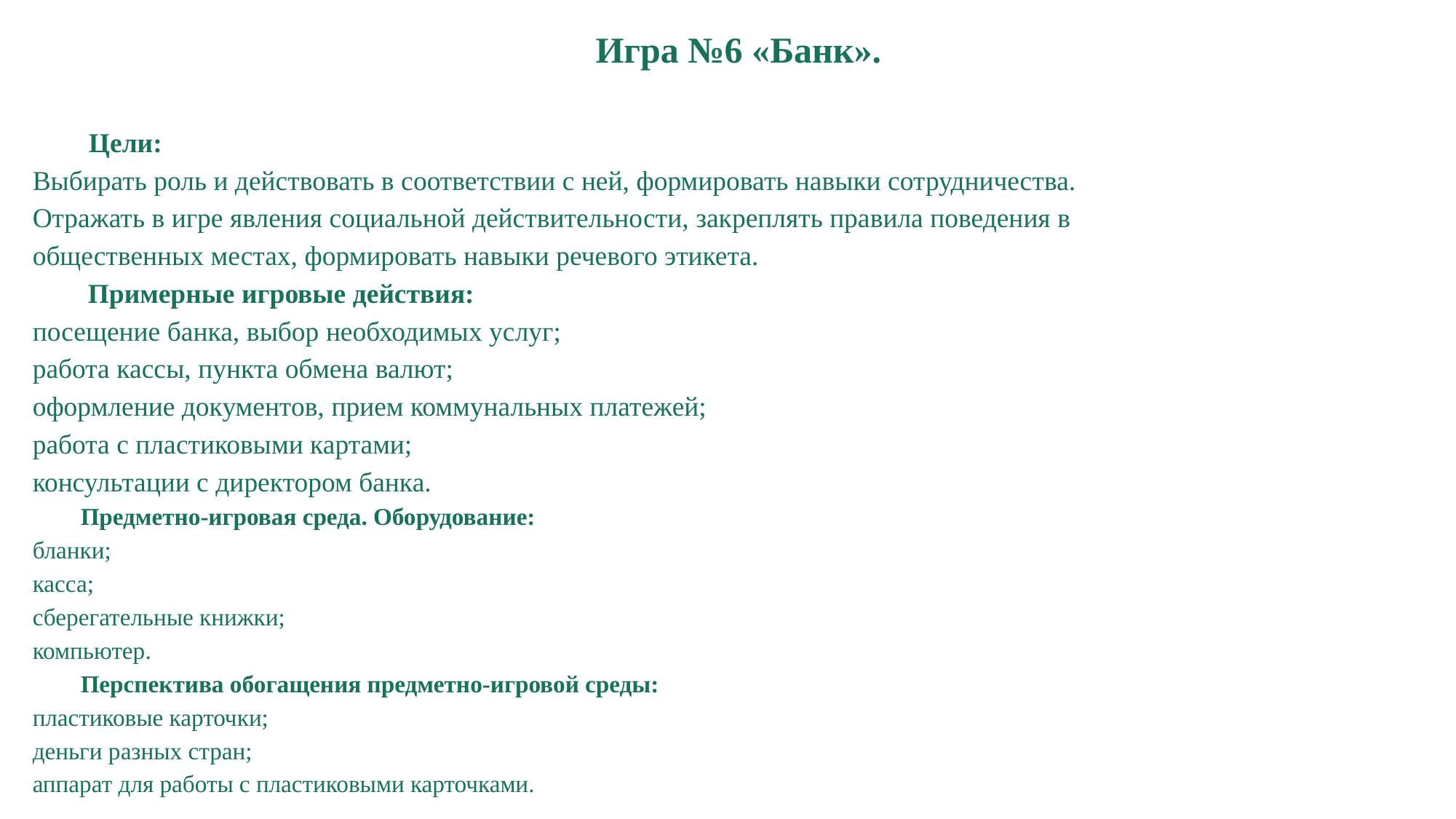

Игра №6 «Банк».

          Цели:
Выбирать роль и действовать в соответствии с ней, формировать навыки сотрудничества.
Отражать в игре явления социальной действительности, закреплять правила поведения в
общественных местах, формировать навыки речевого этикета.
        Примерные игровые действия:
посещение банка, выбор необходимых услуг;
работа кассы, пункта обмена валют;
оформление документов, прием коммунальных платежей;
работа с пластиковыми картами;
консультации с директором банка.
        Предметно-игровая среда. Оборудование:
бланки;
касса;
сберегательные книжки;
компьютер.
        Перспектива обогащения предметно-игровой среды:
пластиковые карточки;
деньги разных стран;
аппарат для работы с пластиковыми карточками.